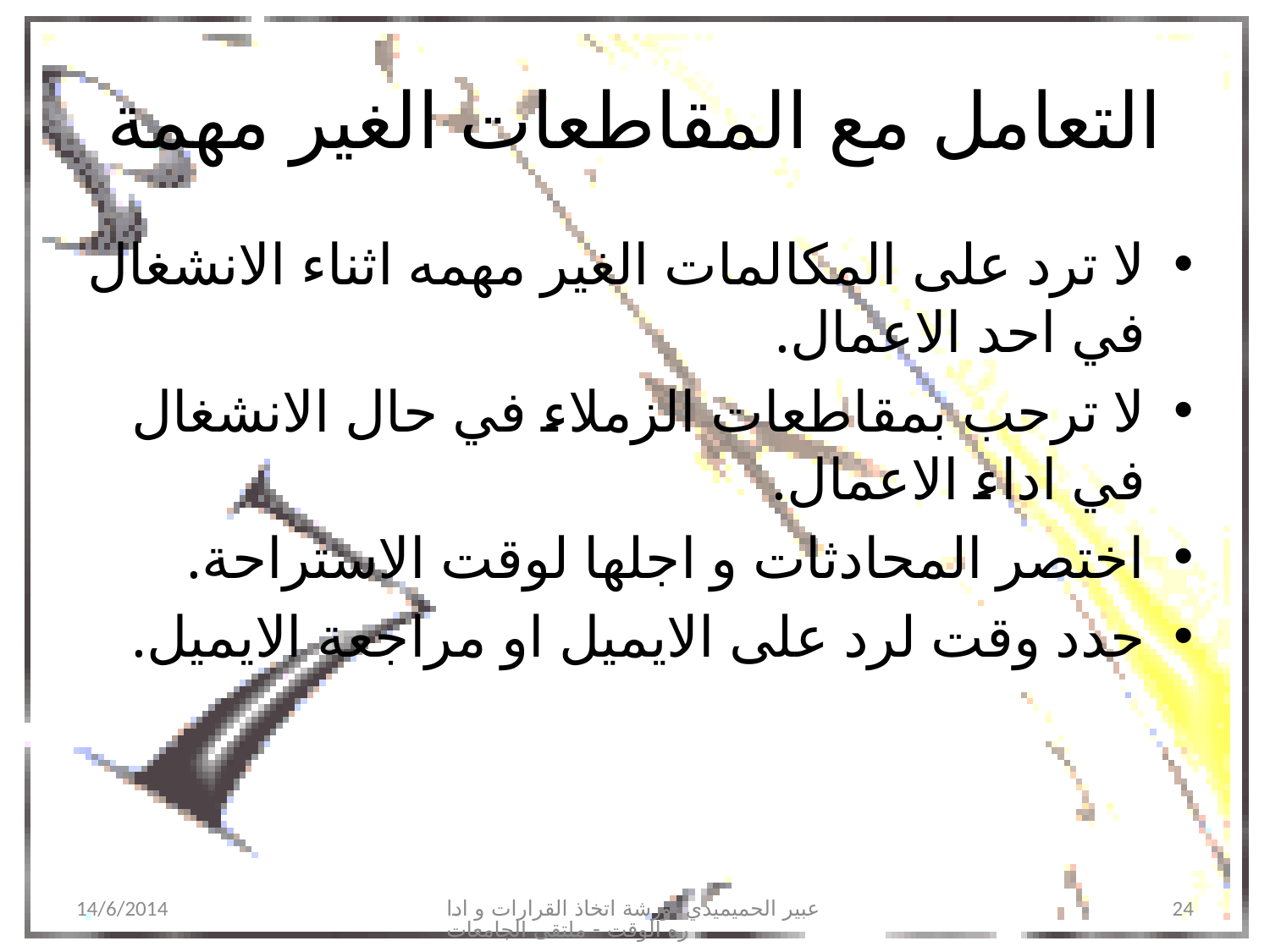

# التعامل مع المقاطعات الغير مهمة
لا ترد على المكالمات الغير مهمه اثناء الانشغال في احد الاعمال.
لا ترحب بمقاطعات الزملاء في حال الانشغال في اداء الاعمال.
اختصر المحادثات و اجلها لوقت الاستراحة.
حدد وقت لرد على الايميل او مراجعة الايميل.

14/6/2014
عبير الحميميدي -ورشة اتخاذ القرارات و اداره الوقت - ملتقى الجامعات
24